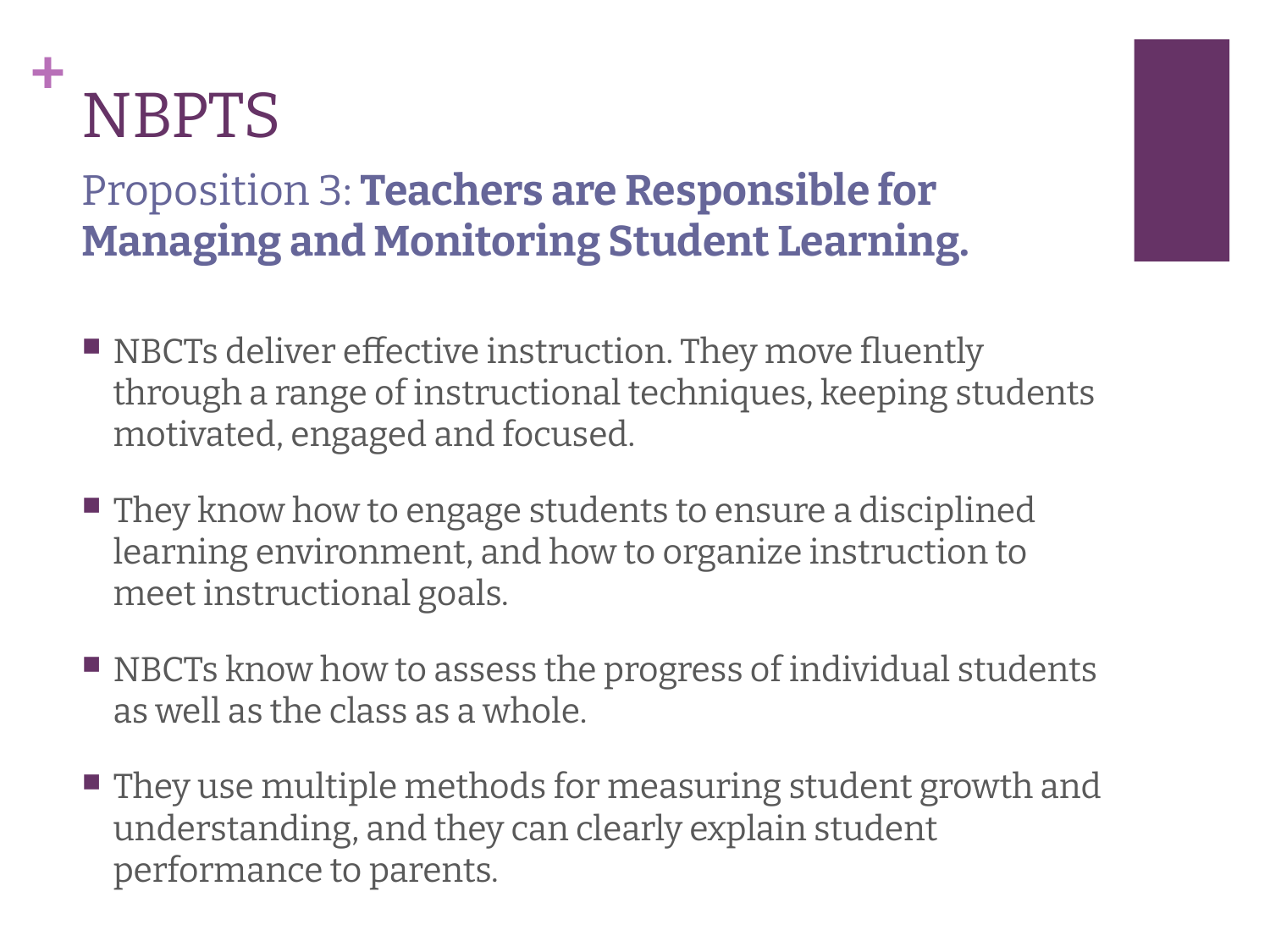

# NBPTS
Proposition 3: Teachers are Responsible for Managing and Monitoring Student Learning.

NBCTs deliver effective instruction. They move fluently through a range of instructional techniques, keeping students motivated, engaged and focused.
They know how to engage students to ensure a disciplined learning environment, and how to organize instruction to meet instructional goals.
NBCTs know how to assess the progress of individual students as well as the class as a whole.
They use multiple methods for measuring student growth and understanding, and they can clearly explain student performance to parents.